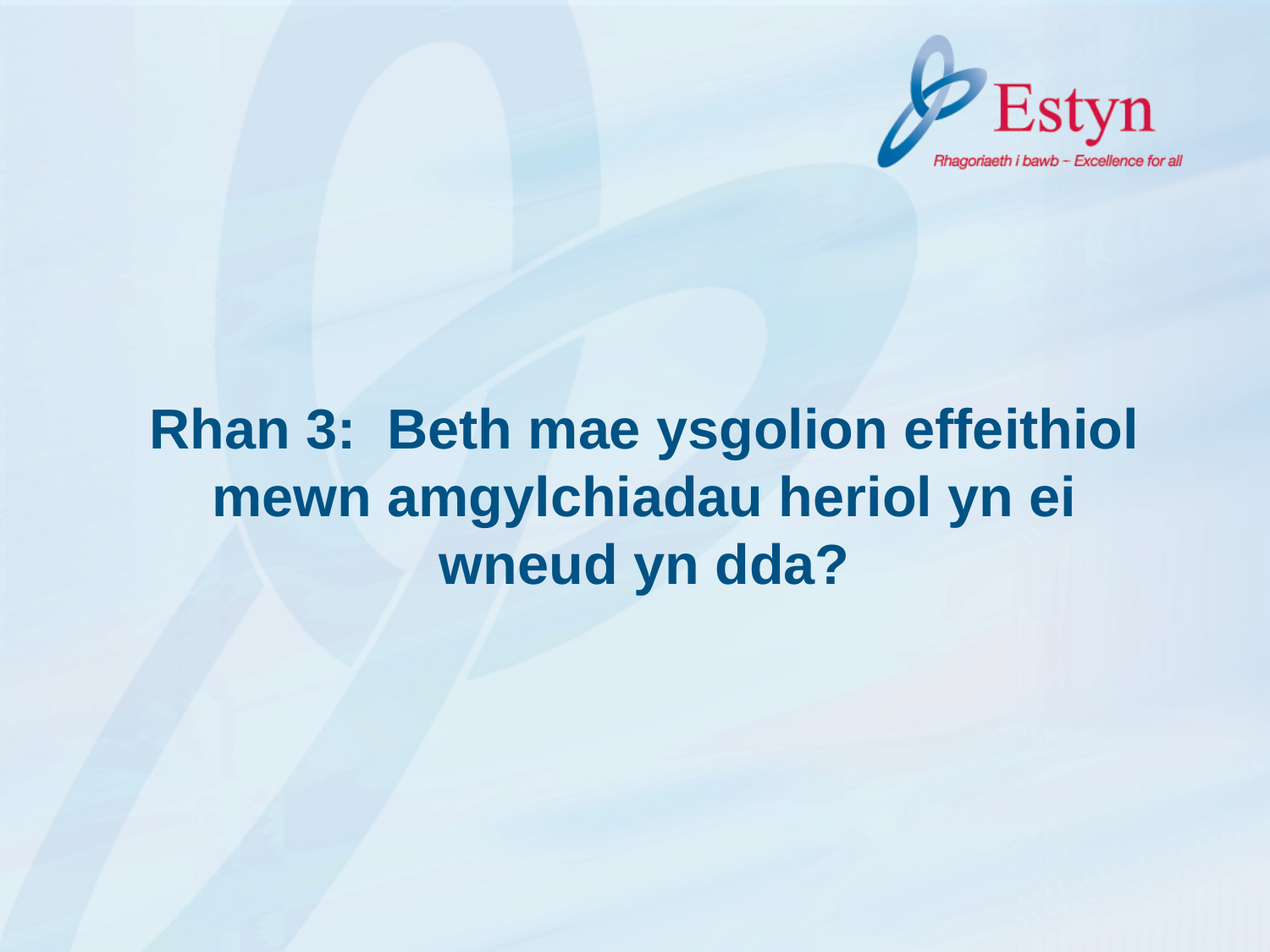

Rhan 3:  Beth mae ysgolion effeithiol mewn amgylchiadau heriol yn ei wneud yn dda?